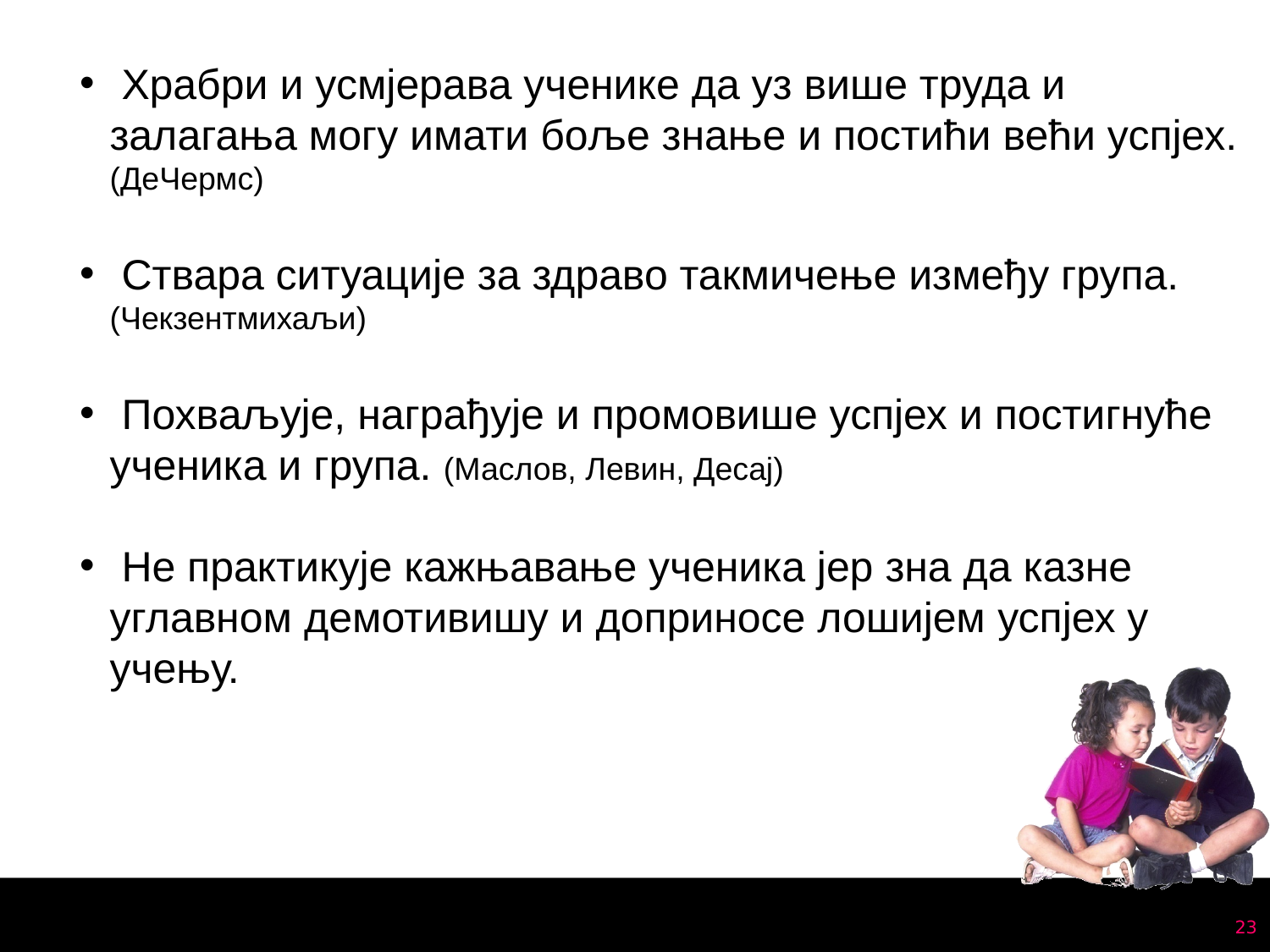

Храбри и усмјерава ученике да уз више труда и залагања могу имати боље знање и постићи већи успјех. (ДеЧермс)

 Ствара ситуације за здраво такмичење између група. (Чекзентмихаљи)

 Похваљује, награђује и промовише успјех и постигнуће ученика и група. (Маслов, Левин, Десај)

 Не практикује кажњавање ученика јер зна да казне углавном демотивишу и доприносе лошијем успјех у учењу.

23